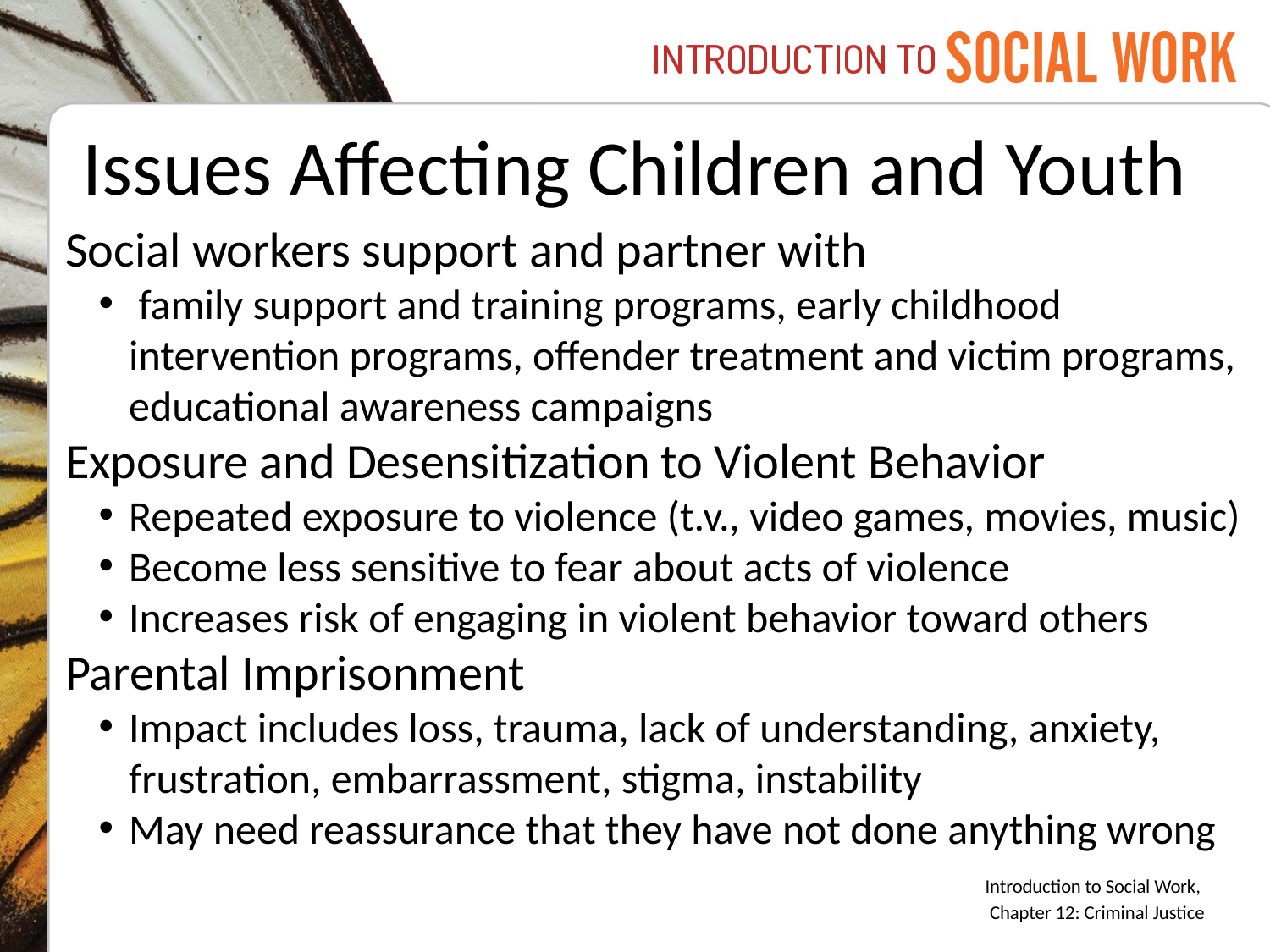

# Issues Affecting Children and Youth
Social workers support and partner with
 family support and training programs, early childhood intervention programs, offender treatment and victim programs, educational awareness campaigns
Exposure and Desensitization to Violent Behavior
Repeated exposure to violence (t.v., video games, movies, music)
Become less sensitive to fear about acts of violence
Increases risk of engaging in violent behavior toward others
Parental Imprisonment
Impact includes loss, trauma, lack of understanding, anxiety, frustration, embarrassment, stigma, instability
May need reassurance that they have not done anything wrong

Introduction to Social Work,
Chapter 12: Criminal Justice